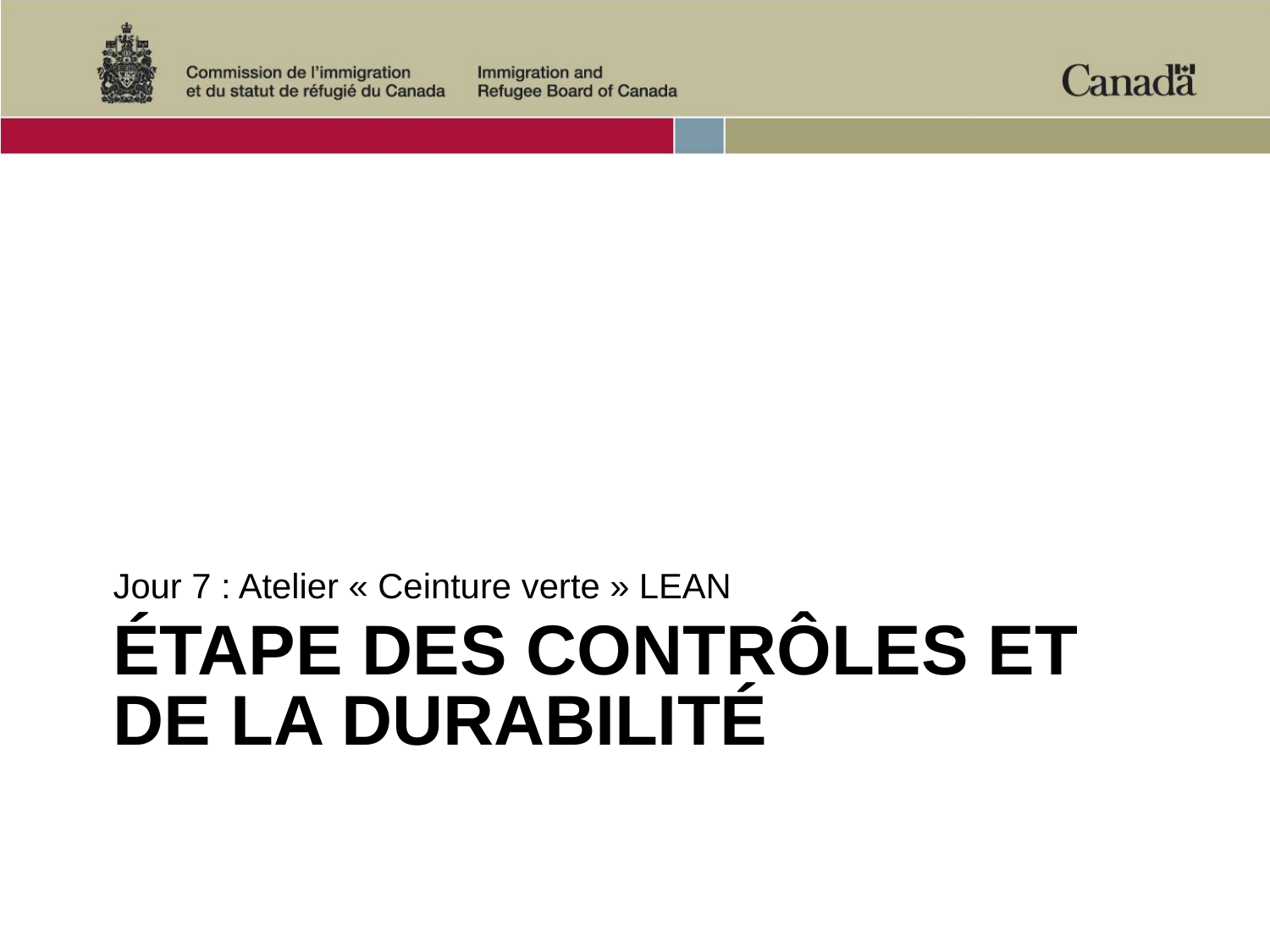

Jour 7 : Atelier « Ceinture verte » LEAN
# ÉTAPE DES contrôles et de la durabilité